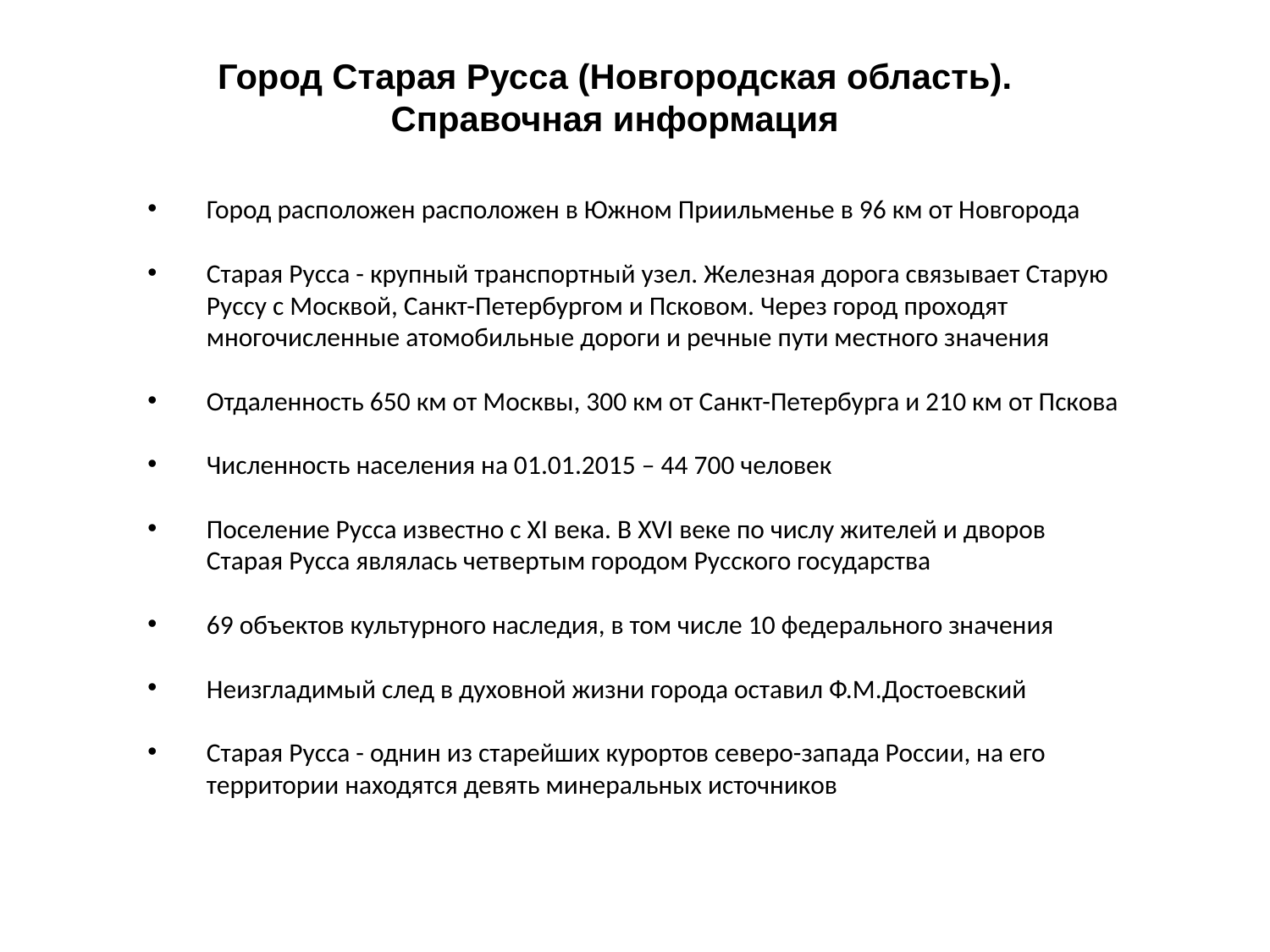

# Город Старая Русса (Новгородская область). Справочная информация
Город расположен расположен в Южном Приильменье в 96 км от Новгорода

Старая Русса - крупный транспортный узел. Железная дорога связывает Старую Руссу с Москвой, Санкт-Петербургом и Псковом. Через город проходят многочисленные атомобильные дороги и речные пути местного значения

Отдаленность 650 км от Москвы, 300 км от Санкт-Петербурга и 210 км от Пскова

Численность населения на 01.01.2015 – 44 700 человек

Поселение Русса известно с XI века. В XVI веке по числу жителей и дворов Старая Русса являлась четвертым городом Русского государства

69 объектов культурного наследия, в том числе 10 федерального значения

Неизгладимый след в духовной жизни города оставил Ф.М.Достоевский

Старая Русса - однин из старейших курортов северо-запада России, на его территории находятся девять минеральных источников